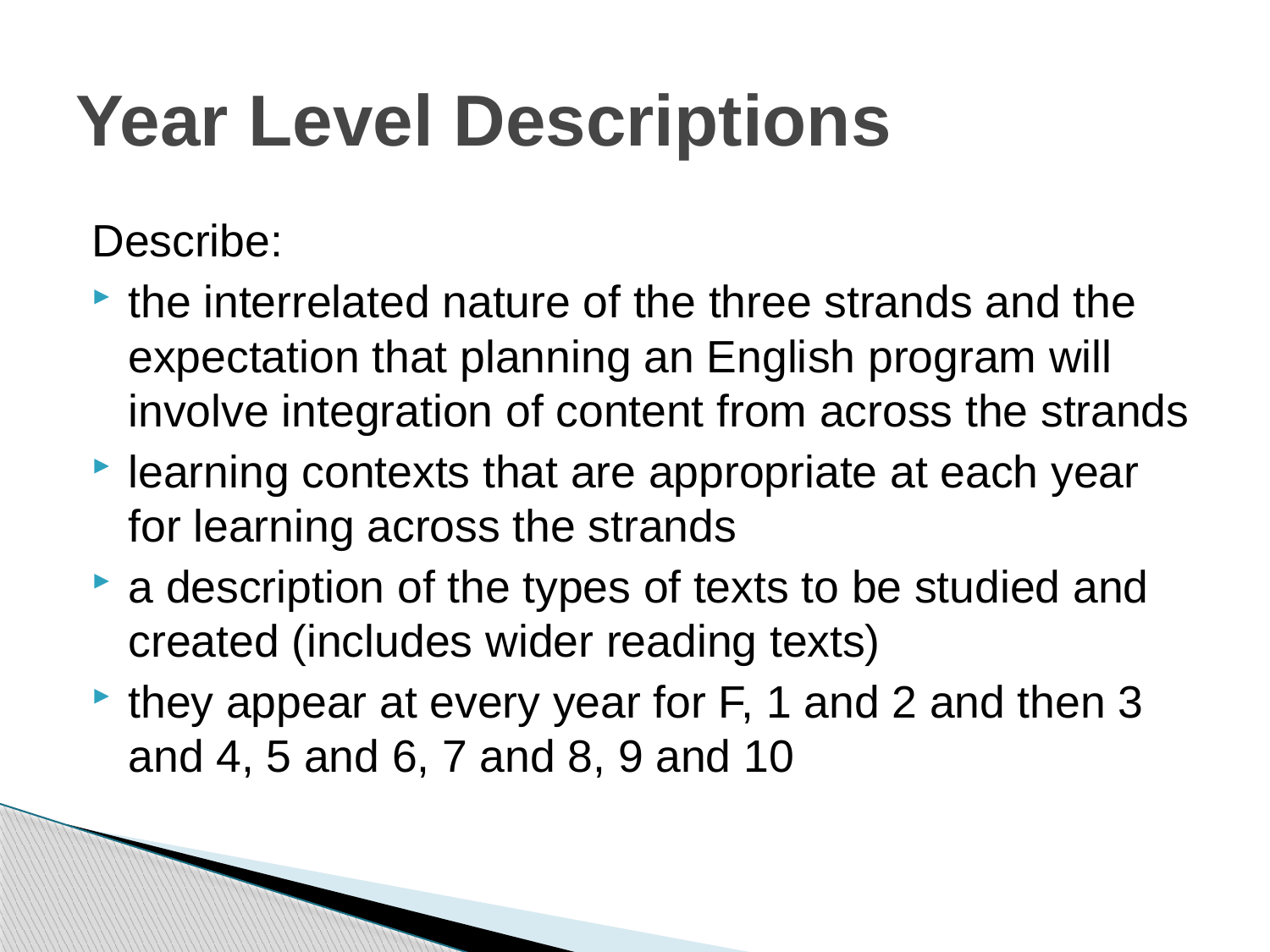

# Year Level Descriptions
Describe:
the interrelated nature of the three strands and the expectation that planning an English program will involve integration of content from across the strands
learning contexts that are appropriate at each year for learning across the strands
a description of the types of texts to be studied and created (includes wider reading texts)
they appear at every year for F, 1 and 2 and then 3 and 4, 5 and 6, 7 and 8, 9 and 10